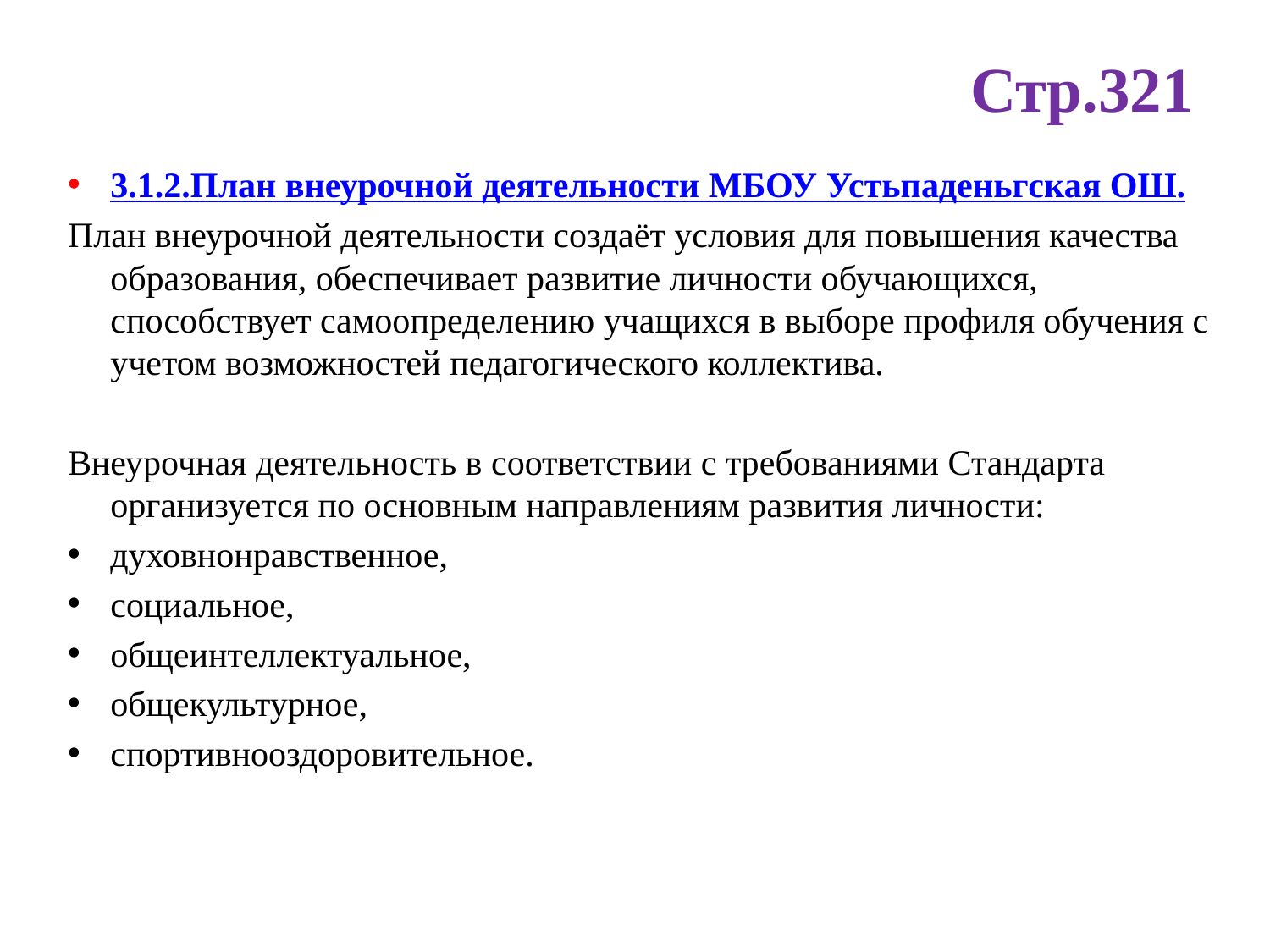

# Стр.321
3.1.2.План внеурочной деятельности МБОУ Устьпаденьгская ОШ.
План внеурочной деятельности создаёт условия для повышения качества образования, обеспечивает развитие личности обучающихся, способствует самоопределению учащихся в выборе профиля обучения с учетом возможностей педагогического коллектива.

Внеурочная деятельность в соответствии с требованиями Стандарта организуется по основным направлениям развития личности:
духовно­нравственное,
социальное,
общеинтеллектуальное,
общекультурное,
спортивно­оздоровительное.